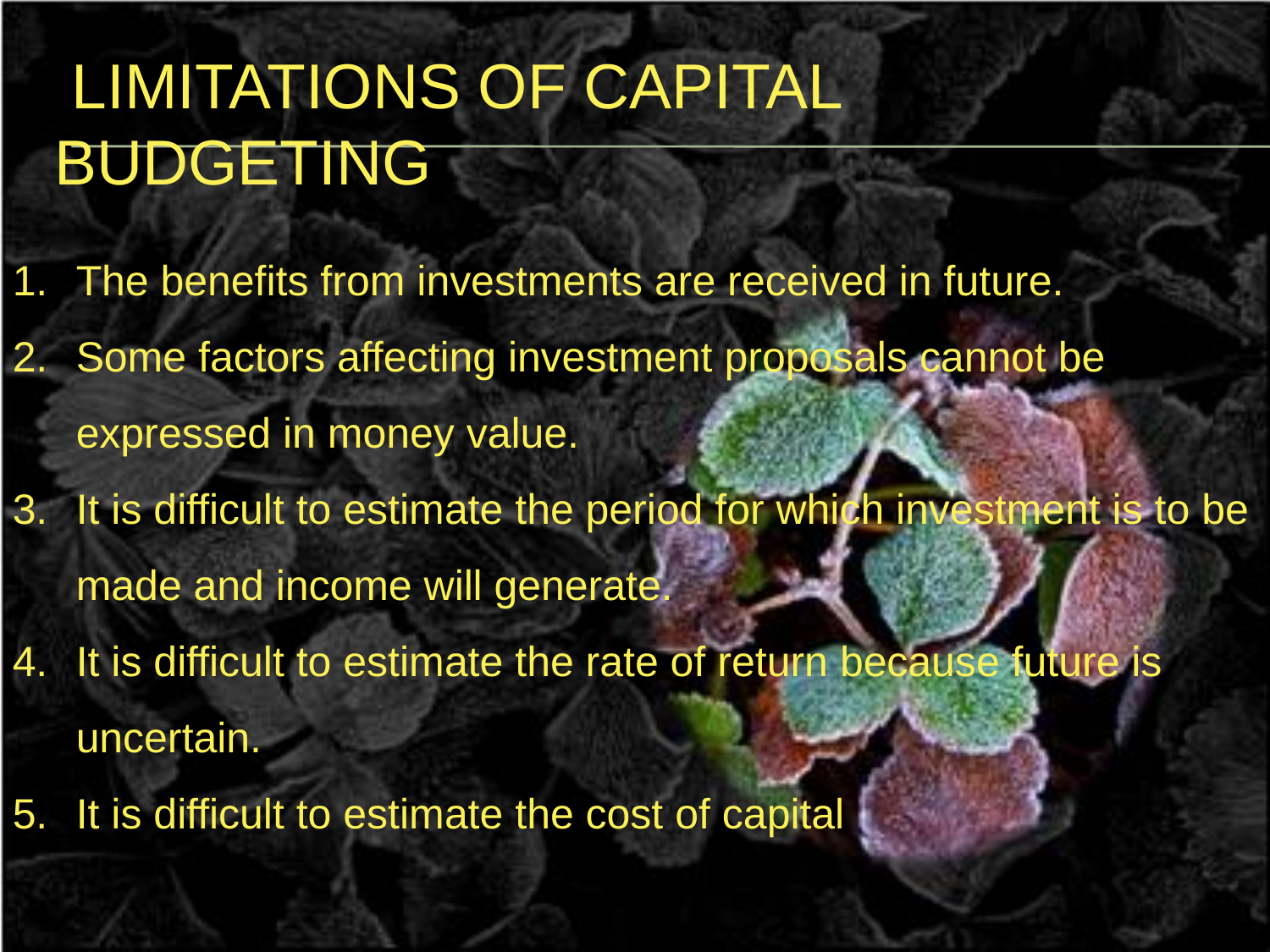

# LIMITATIONS OF Capital  Budgeting
The benefits from investments are received in future.
Some factors affecting investment proposals cannot be expressed in money value.
It is difficult to estimate the period for which investment is to be made and income will generate.
It is difficult to estimate the rate of return because future is uncertain.
It is difficult to estimate the cost of capital